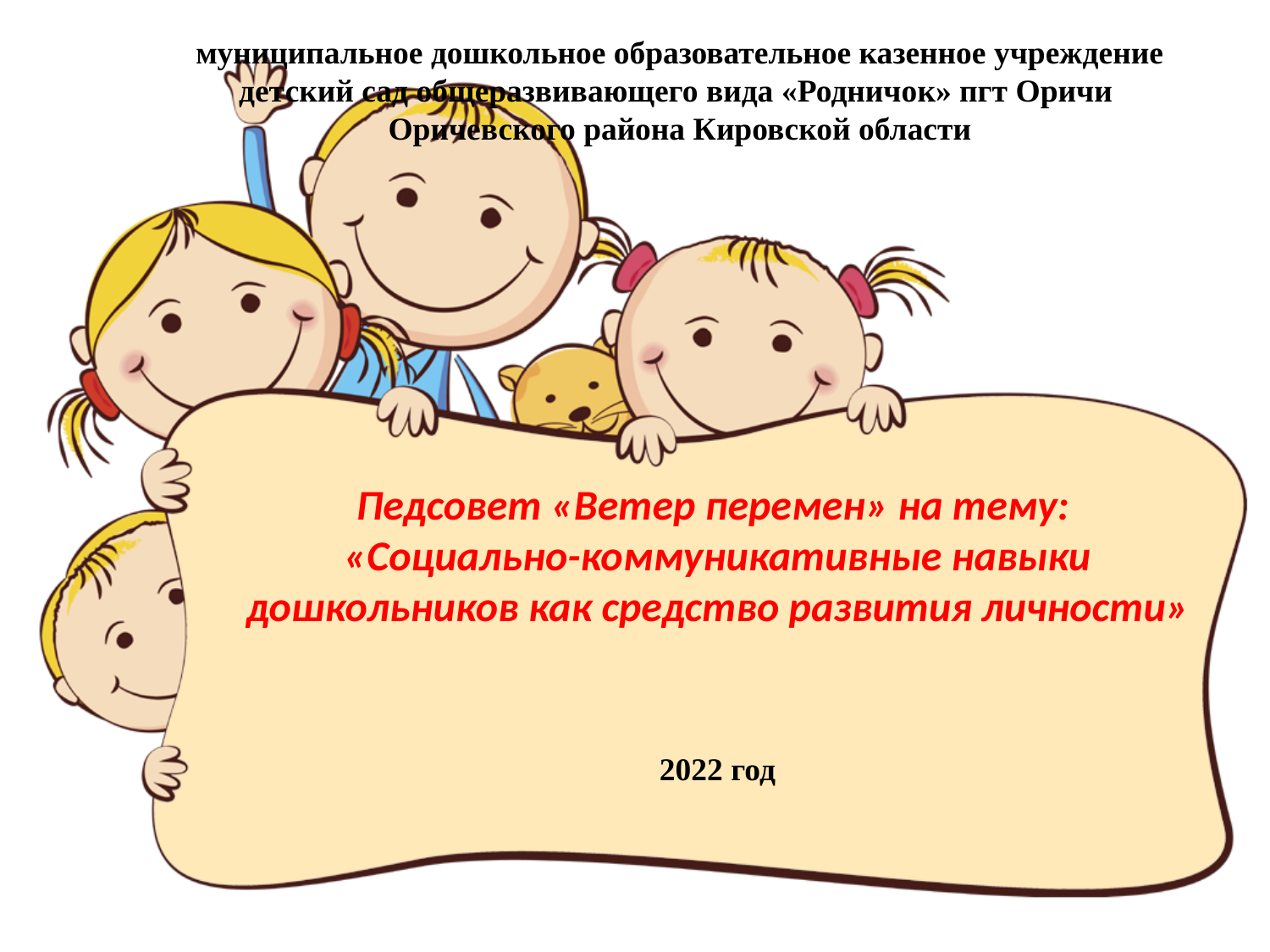

муниципальное дошкольное образовательное казенное учреждение детский сад общеразвивающего вида «Родничок» пгт Оричи
Оричевского района Кировской области
# Педсовет «Ветер перемен» на тему: «Социально-коммуникативные навыки дошкольников как средство развития личности» 2022 год